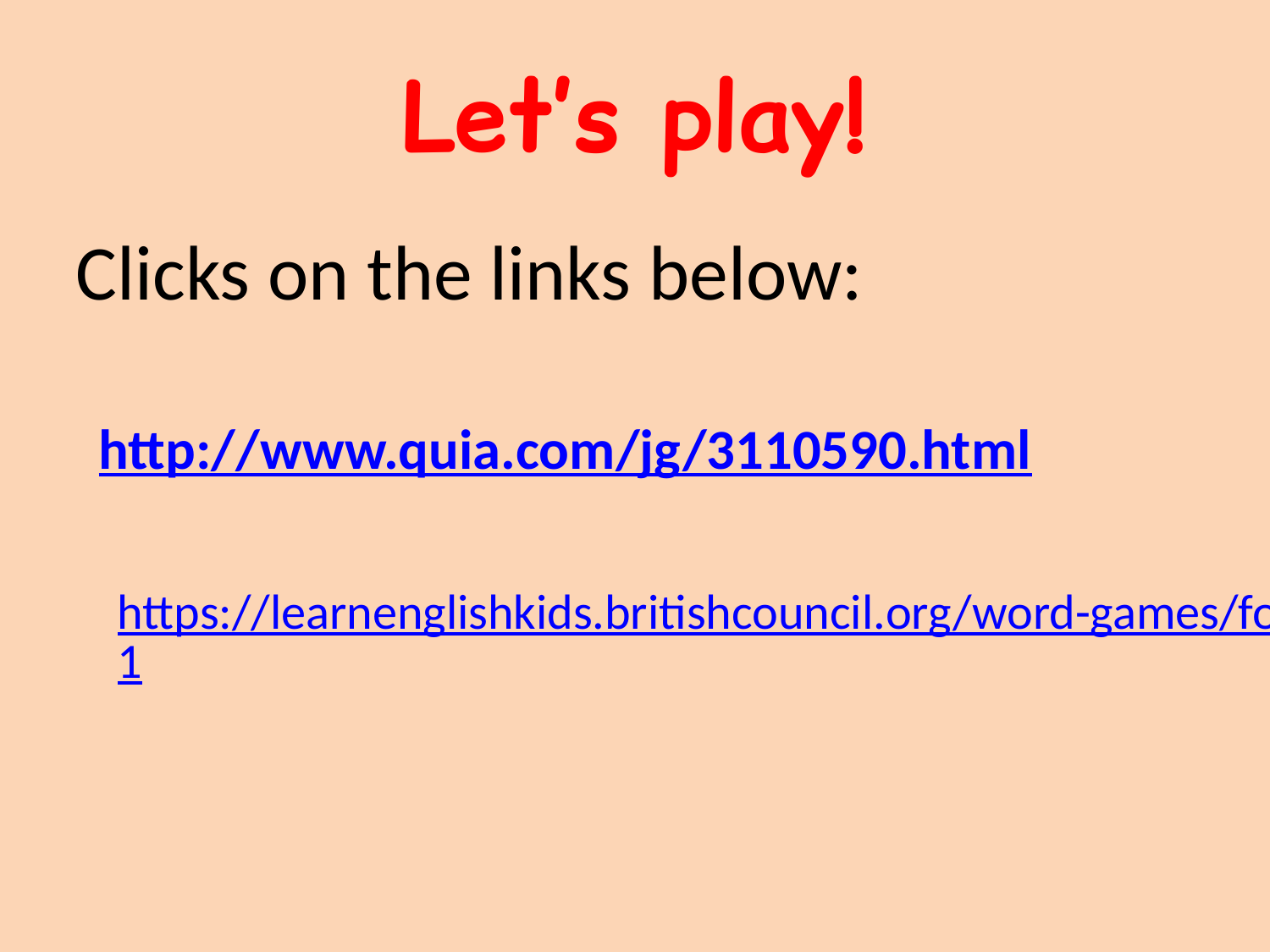

# Let’s play!
Clicks on the links below:
http://www.quia.com/jg/3110590.html
https://learnenglishkids.britishcouncil.org/word-games/food-1